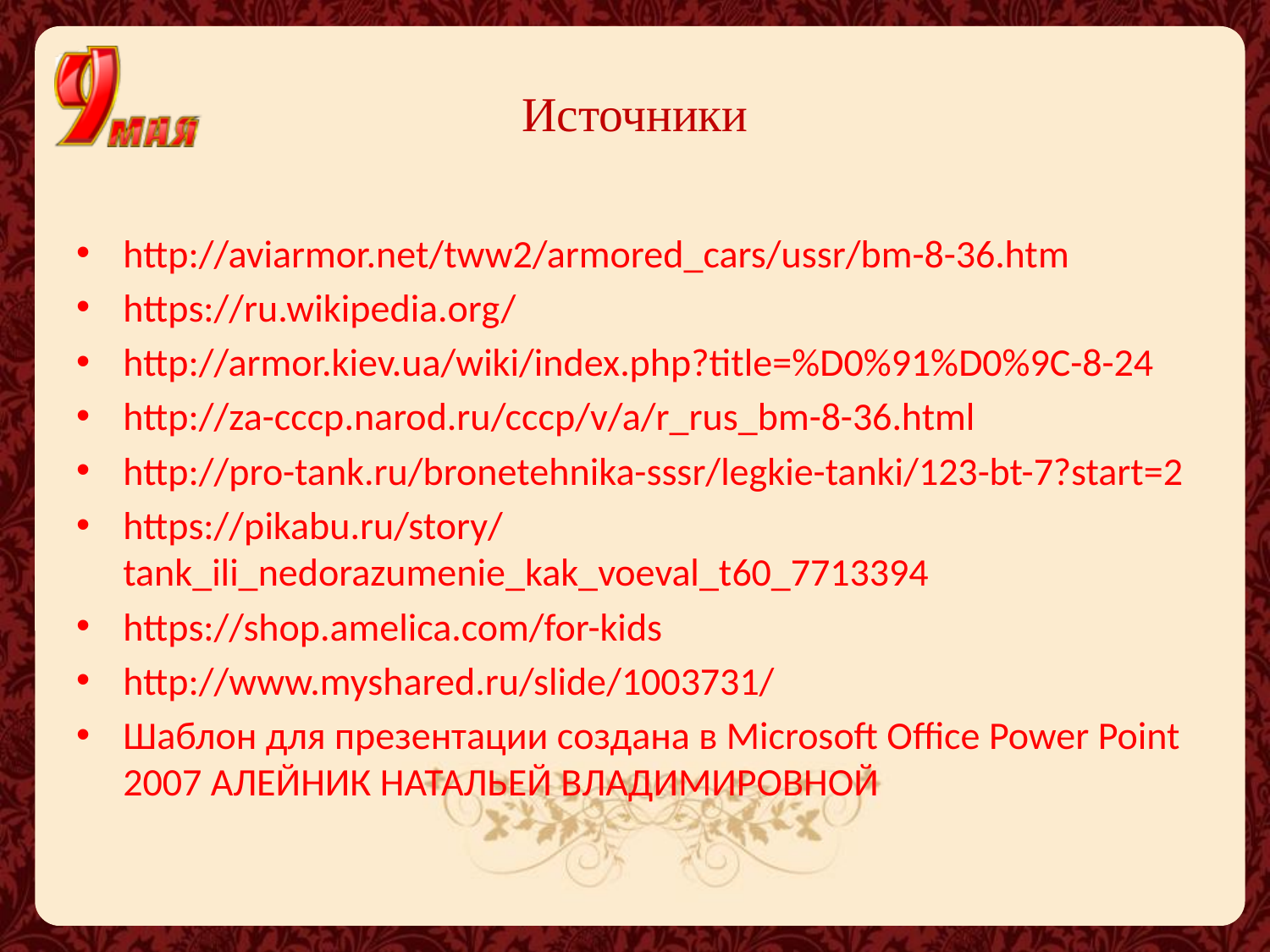

# Источники
http://aviarmor.net/tww2/armored_cars/ussr/bm-8-36.htm
https://ru.wikipedia.org/
http://armor.kiev.ua/wiki/index.php?title=%D0%91%D0%9C-8-24
http://za-cccp.narod.ru/cccp/v/a/r_rus_bm-8-36.html
http://pro-tank.ru/bronetehnika-sssr/legkie-tanki/123-bt-7?start=2
https://pikabu.ru/story/tank_ili_nedorazumenie_kak_voeval_t60_7713394
https://shop.amelica.com/for-kids
http://www.myshared.ru/slide/1003731/
Шаблон для презентации создана в Microsoft Office Power Point 2007 АЛЕЙНИК НАТАЛЬЕЙ ВЛАДИМИРОВНОЙ